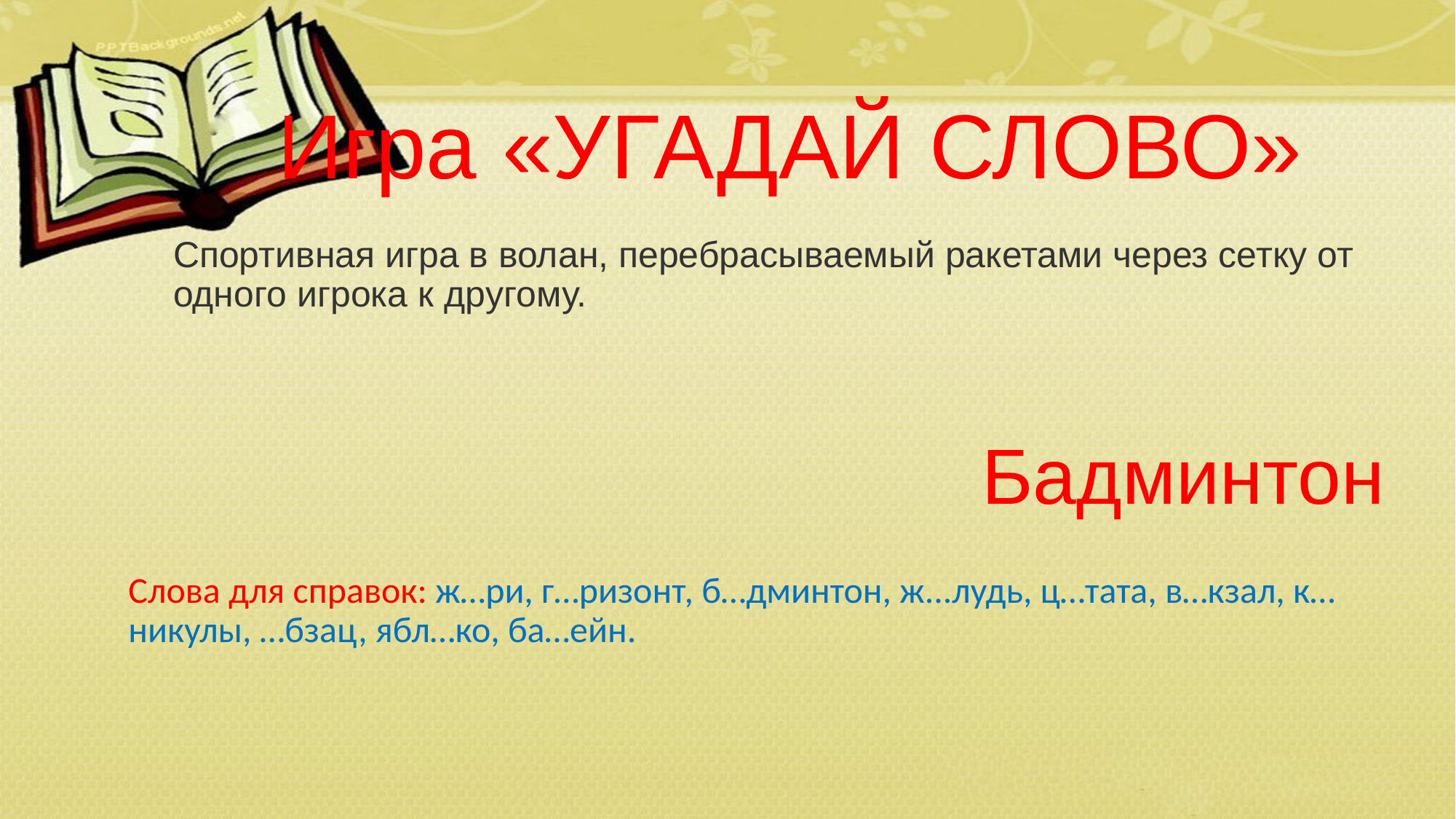

Игра «УГАДАЙ СЛОВО»
Спортивная игра в волан, перебрасываемый ракетами через сетку от одного игрока к другому.
Бадминтон
Слова для справок: ж…ри, г…ризонт, б…дминтон, ж...лудь, ц…тата, в…кзал, к…никулы, …бзац, ябл…ко, ба…ейн.